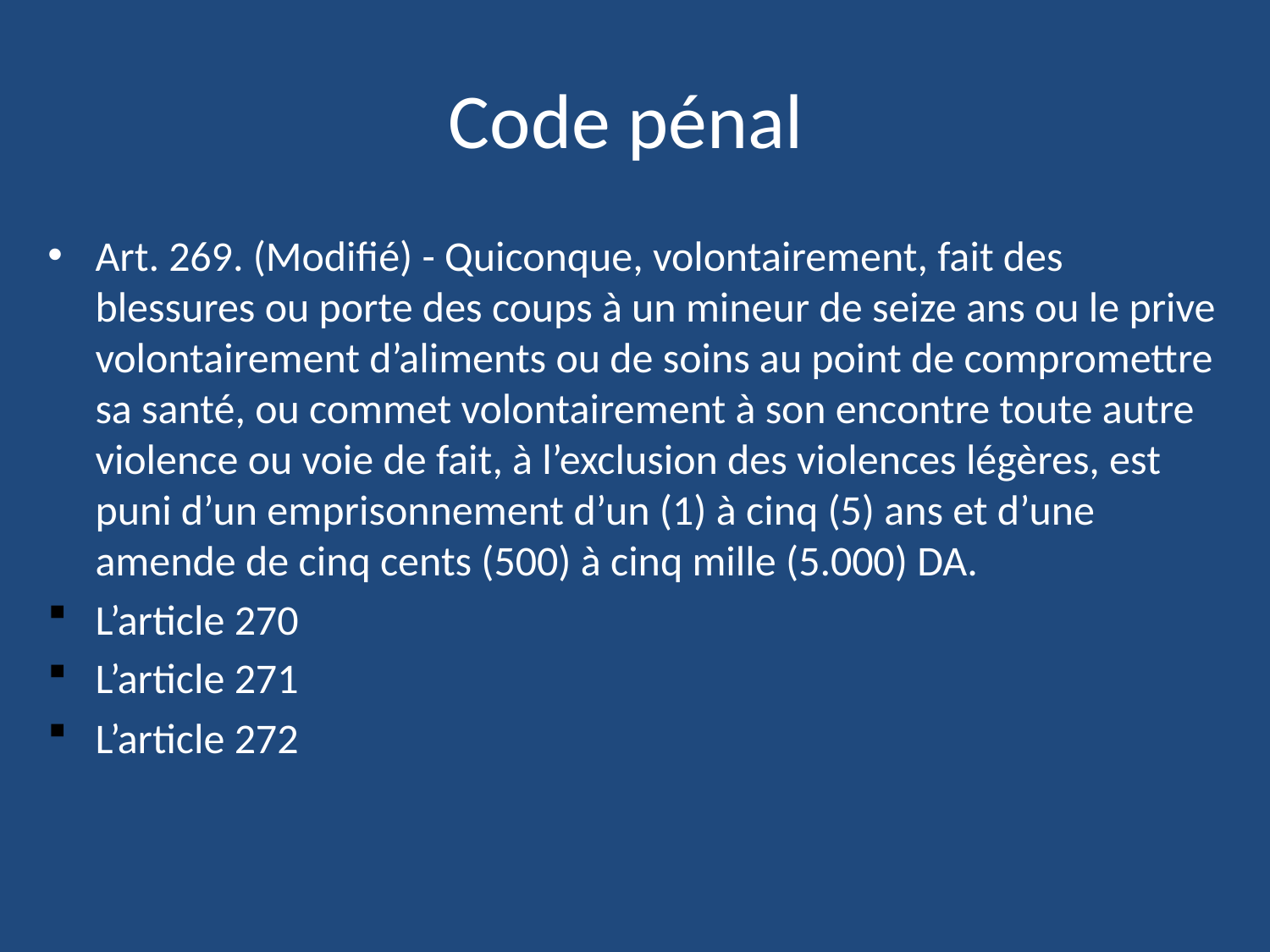

# Code pénal
Art. 269. (Modifié) - Quiconque, volontairement, fait des blessures ou porte des coups à un mineur de seize ans ou le prive volontairement d’aliments ou de soins au point de compromettre sa santé, ou commet volontairement à son encontre toute autre violence ou voie de fait, à l’exclusion des violences légères, est puni d’un emprisonnement d’un (1) à cinq (5) ans et d’une amende de cinq cents (500) à cinq mille (5.000) DA.
L’article 270
L’article 271
L’article 272